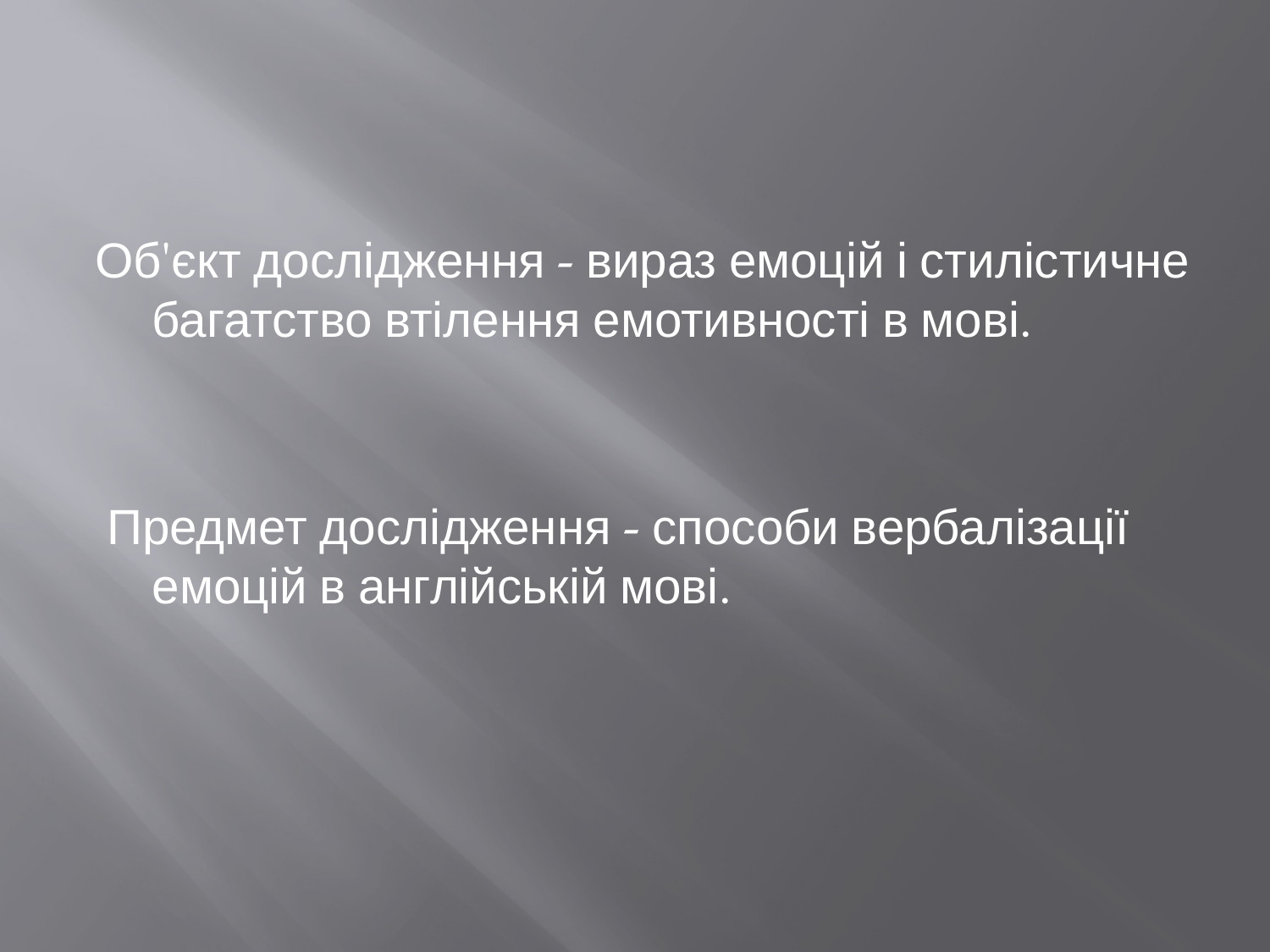

#
Об'єкт дослідження - вираз емоцій і стилістичне багатство втілення емотивності в мові.

 Предмет дослідження - способи вербалізації емоцій в англійській мові.